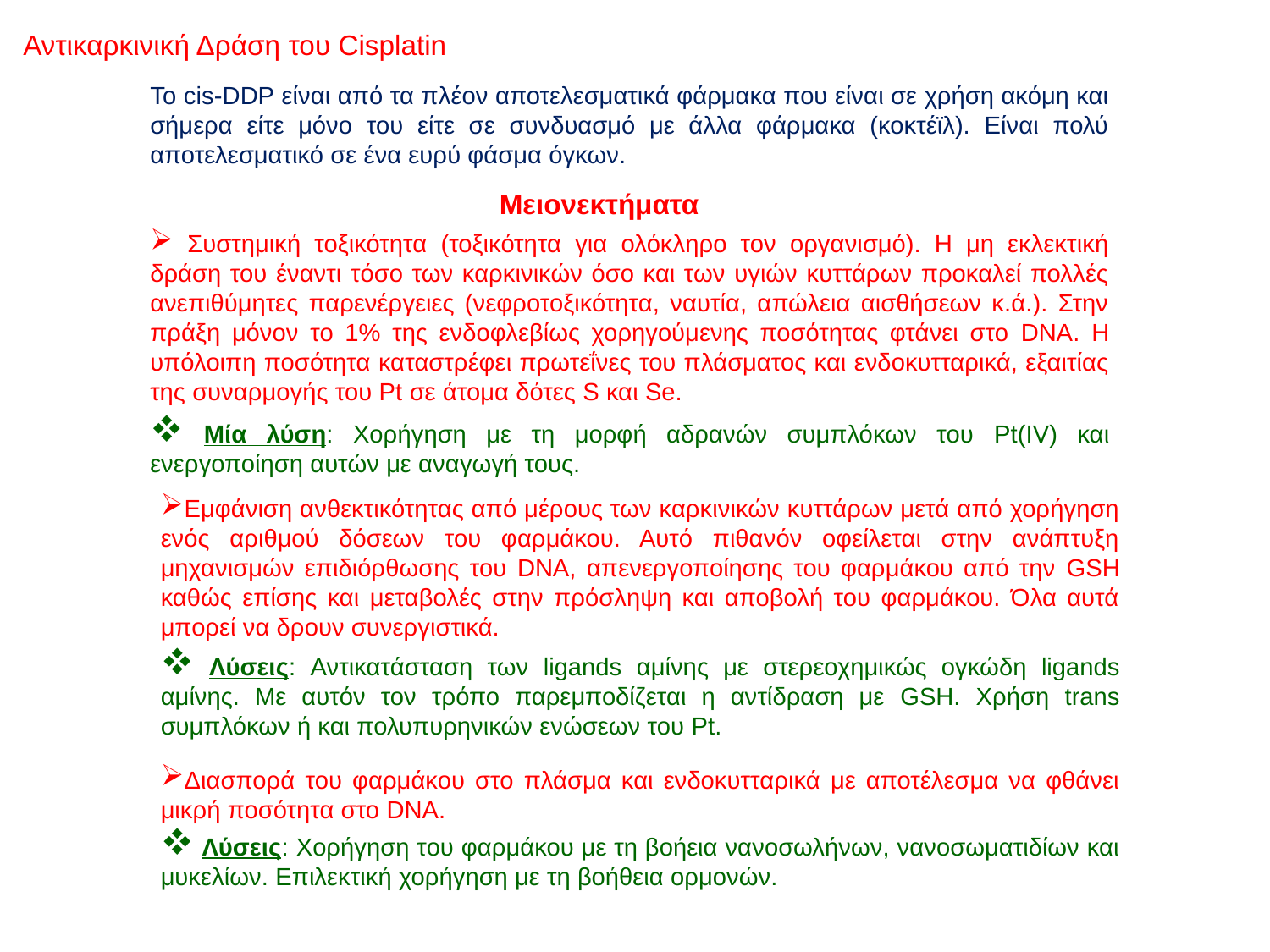

Αντικαρκινική Δράση του Cisplatin
Το cis-DDP είναι από τα πλέον αποτελεσματικά φάρμακα που είναι σε χρήση ακόμη και σήμερα είτε μόνο του είτε σε συνδυασμό με άλλα φάρμακα (κοκτέϊλ). Είναι πολύ αποτελεσματικό σε ένα ευρύ φάσμα όγκων.
Μειονεκτήματα
 Συστημική τοξικότητα (τοξικότητα για ολόκληρο τον οργανισμό). Η μη εκλεκτική δράση του έναντι τόσο των καρκινικών όσο και των υγιών κυττάρων προκαλεί πολλές ανεπιθύμητες παρενέργειες (νεφροτοξικότητα, ναυτία, απώλεια αισθήσεων κ.ά.). Στην πράξη μόνον το 1% της ενδοφλεβίως χορηγούμενης ποσότητας φτάνει στο DNA. Η υπόλοιπη ποσότητα καταστρέφει πρωτεΐνες του πλάσματος και ενδοκυτταρικά, εξαιτίας της συναρμογής του Pt σε άτομα δότες S και Se.
 Μία λύση: Χορήγηση με τη μορφή αδρανών συμπλόκων του Pt(IV) και ενεργοποίηση αυτών με αναγωγή τους.
Εμφάνιση ανθεκτικότητας από μέρους των καρκινικών κυττάρων μετά από χορήγηση ενός αριθμού δόσεων του φαρμάκου. Αυτό πιθανόν οφείλεται στην ανάπτυξη μηχανισμών επιδιόρθωσης του DNA, απενεργοποίησης του φαρμάκου από την GSH καθώς επίσης και μεταβολές στην πρόσληψη και αποβολή του φαρμάκου. Όλα αυτά μπορεί να δρουν συνεργιστικά.
 Λύσεις: Αντικατάσταση των ligands αμίνης με στερεοχημικώς ογκώδη ligands αμίνης. Με αυτόν τον τρόπο παρεμποδίζεται η αντίδραση με GSH. Χρήση trans συμπλόκων ή και πολυπυρηνικών ενώσεων του Pt.
Διασπορά του φαρμάκου στο πλάσμα και ενδοκυτταρικά με αποτέλεσμα να φθάνει μικρή ποσότητα στο DNA.
 Λύσεις: Χορήγηση του φαρμάκου με τη βοήεια νανοσωλήνων, νανοσωματιδίων και μυκελίων. Επιλεκτική χορήγηση με τη βοήθεια ορμονών.